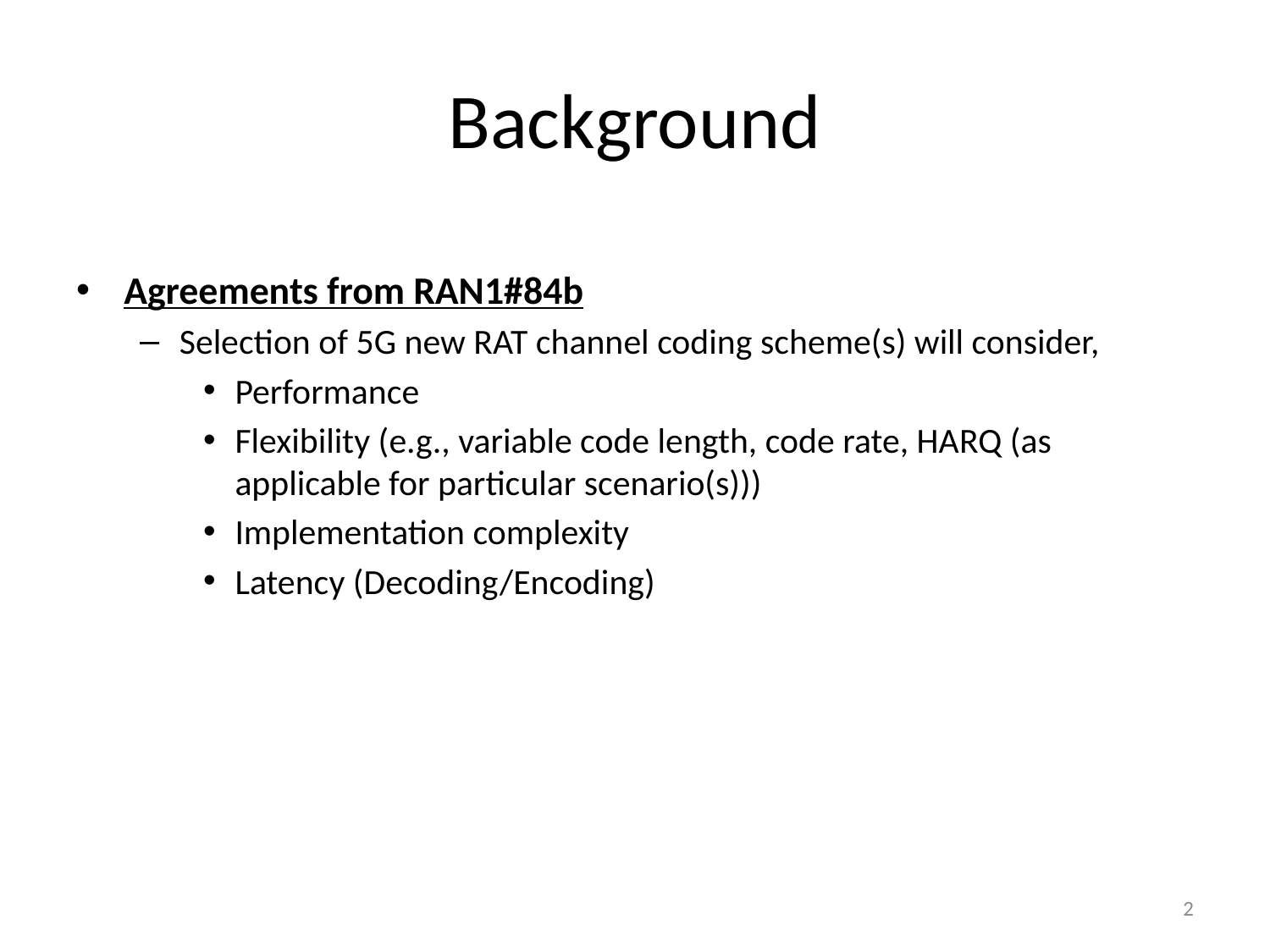

# Background
Agreements from RAN1#84b
Selection of 5G new RAT channel coding scheme(s) will consider,
Performance
Flexibility (e.g., variable code length, code rate, HARQ (as applicable for particular scenario(s)))
Implementation complexity
Latency (Decoding/Encoding)

2